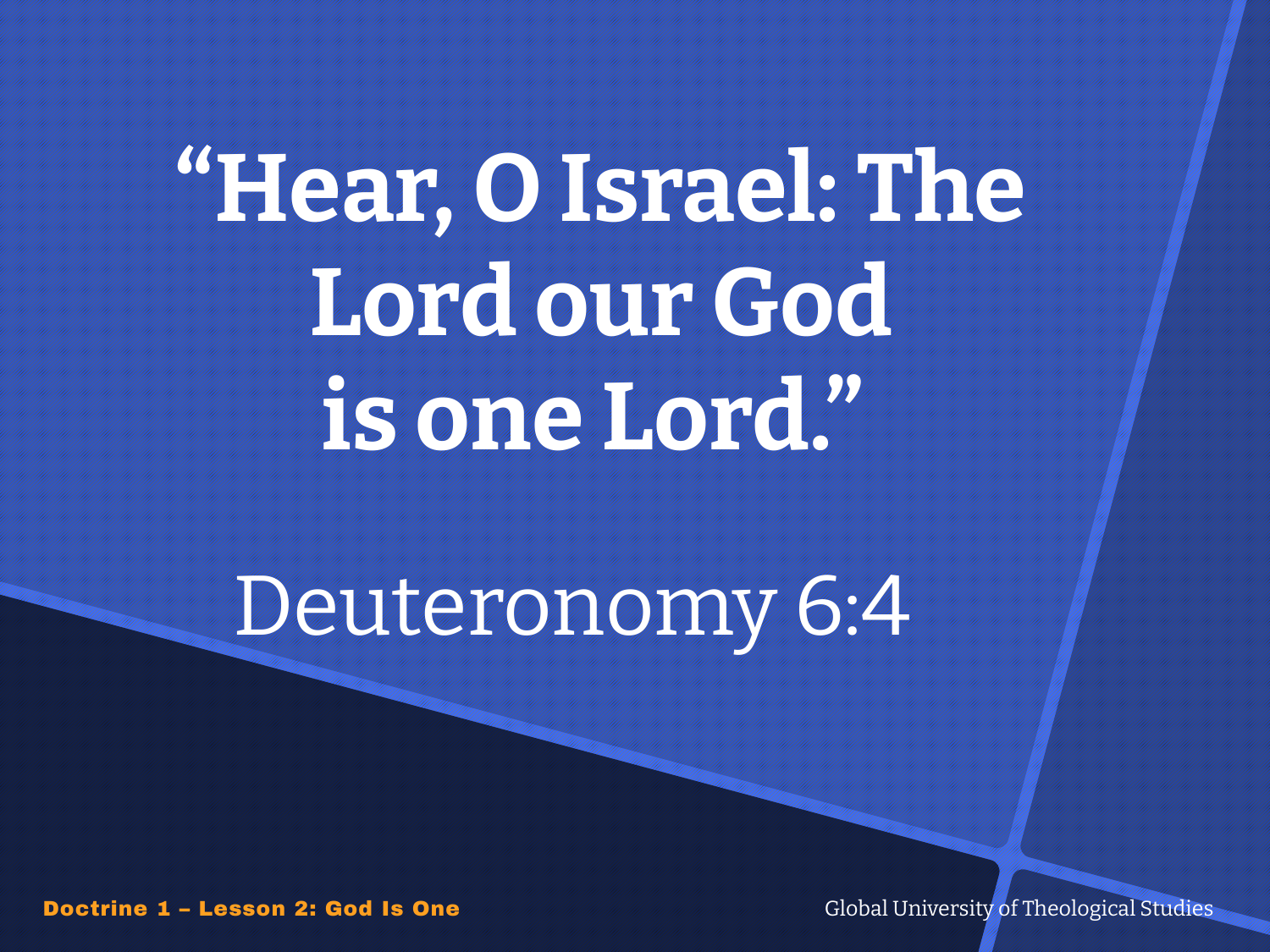

“Hear, O Israel: The Lord our God
is one Lord.”
Deuteronomy 6:4
Doctrine 1 – Lesson 2: God Is One                                              Global University of Theological Studies